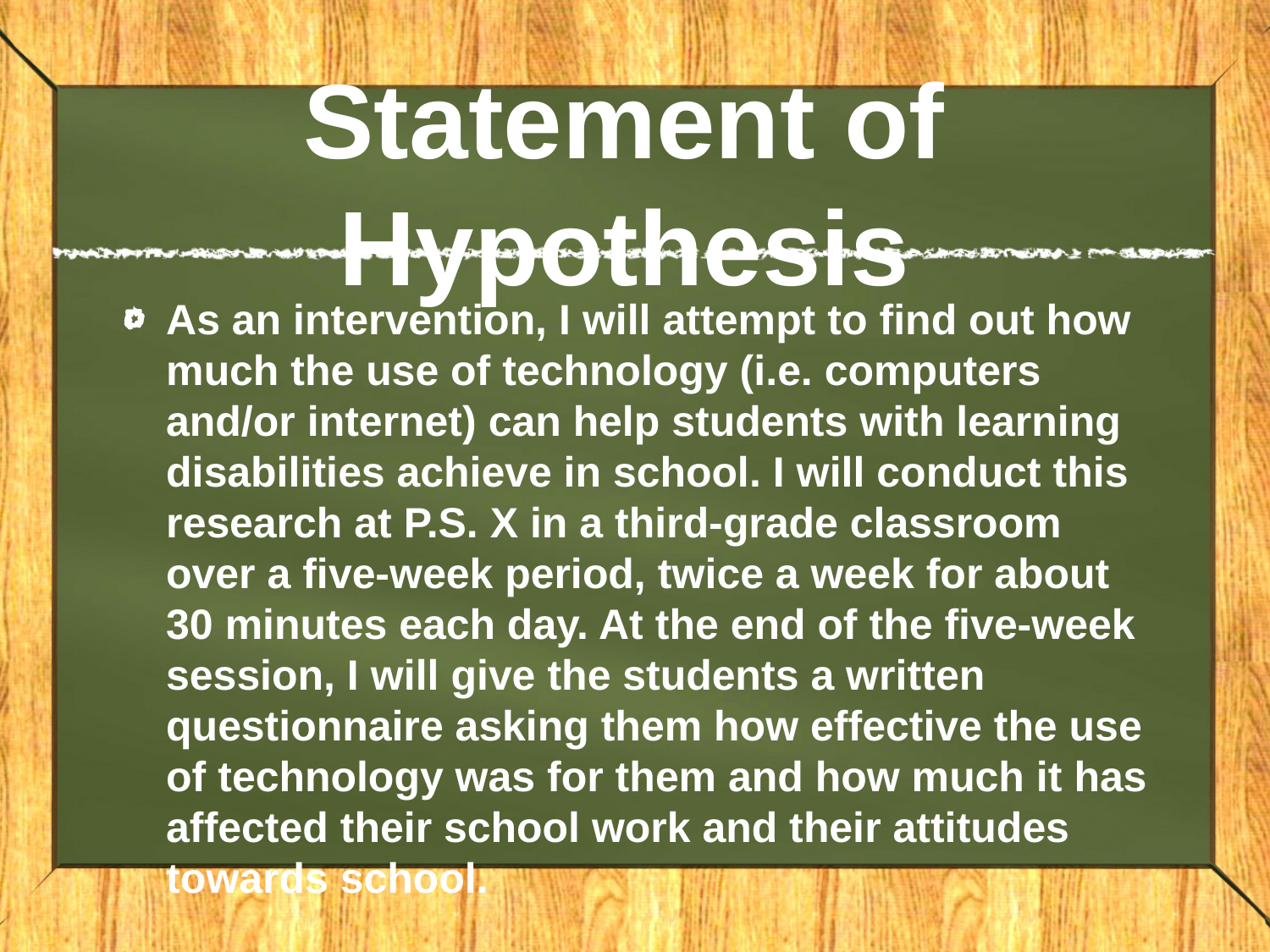

# Statement of Hypothesis
As an intervention, I will attempt to find out how much the use of technology (i.e. computers and/or internet) can help students with learning disabilities achieve in school. I will conduct this research at P.S. X in a third-grade classroom over a five-week period, twice a week for about 30 minutes each day. At the end of the five-week session, I will give the students a written questionnaire asking them how effective the use of technology was for them and how much it has affected their school work and their attitudes towards school.